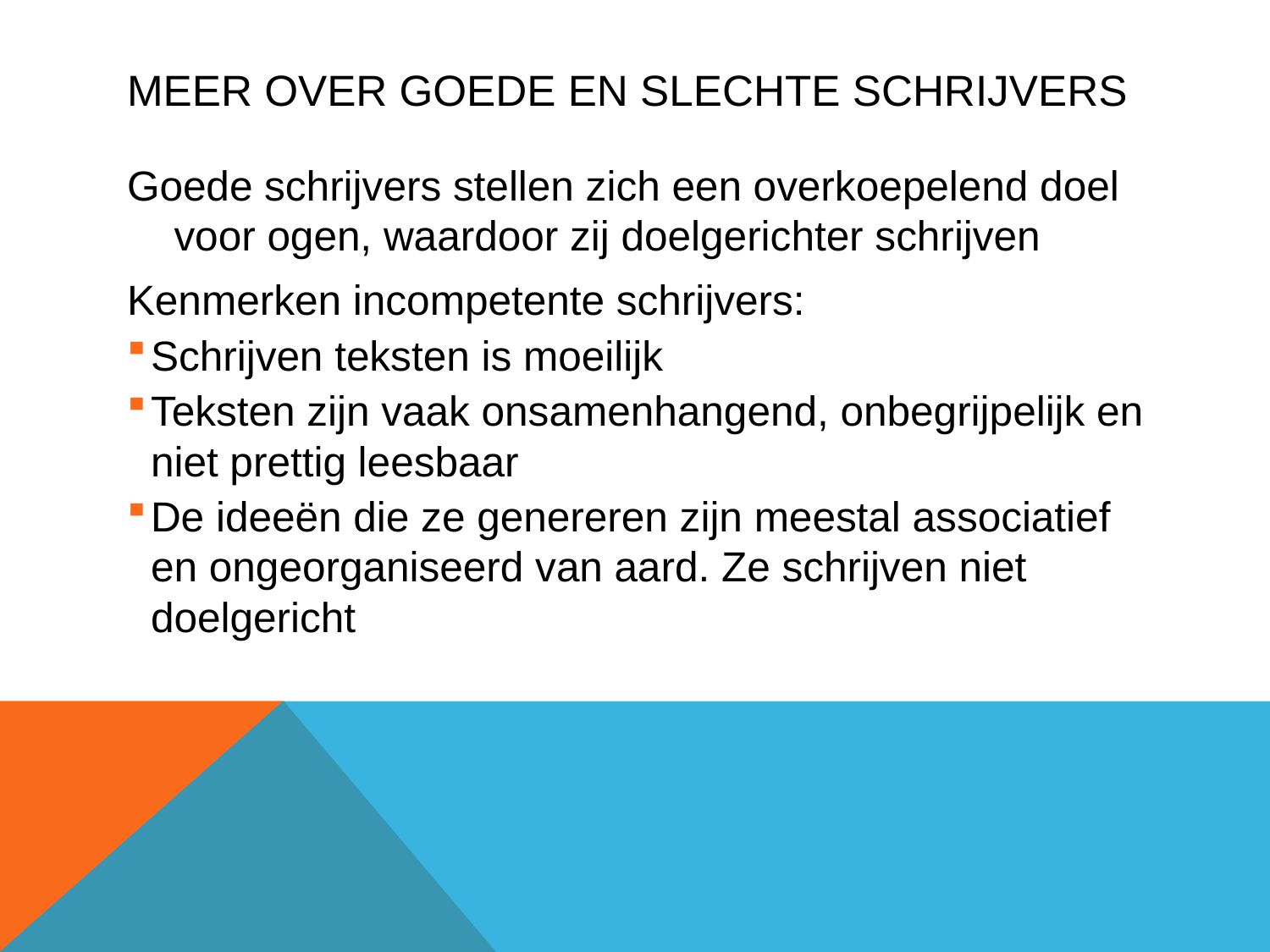

# Meer over goede en slechte schrijvers
Goede schrijvers stellen zich een overkoepelend doel voor ogen, waardoor zij doelgerichter schrijven
Kenmerken incompetente schrijvers:
Schrijven teksten is moeilijk
Teksten zijn vaak onsamenhangend, onbegrijpelijk en niet prettig leesbaar
De ideeën die ze genereren zijn meestal associatief en ongeorganiseerd van aard. Ze schrijven niet doelgericht